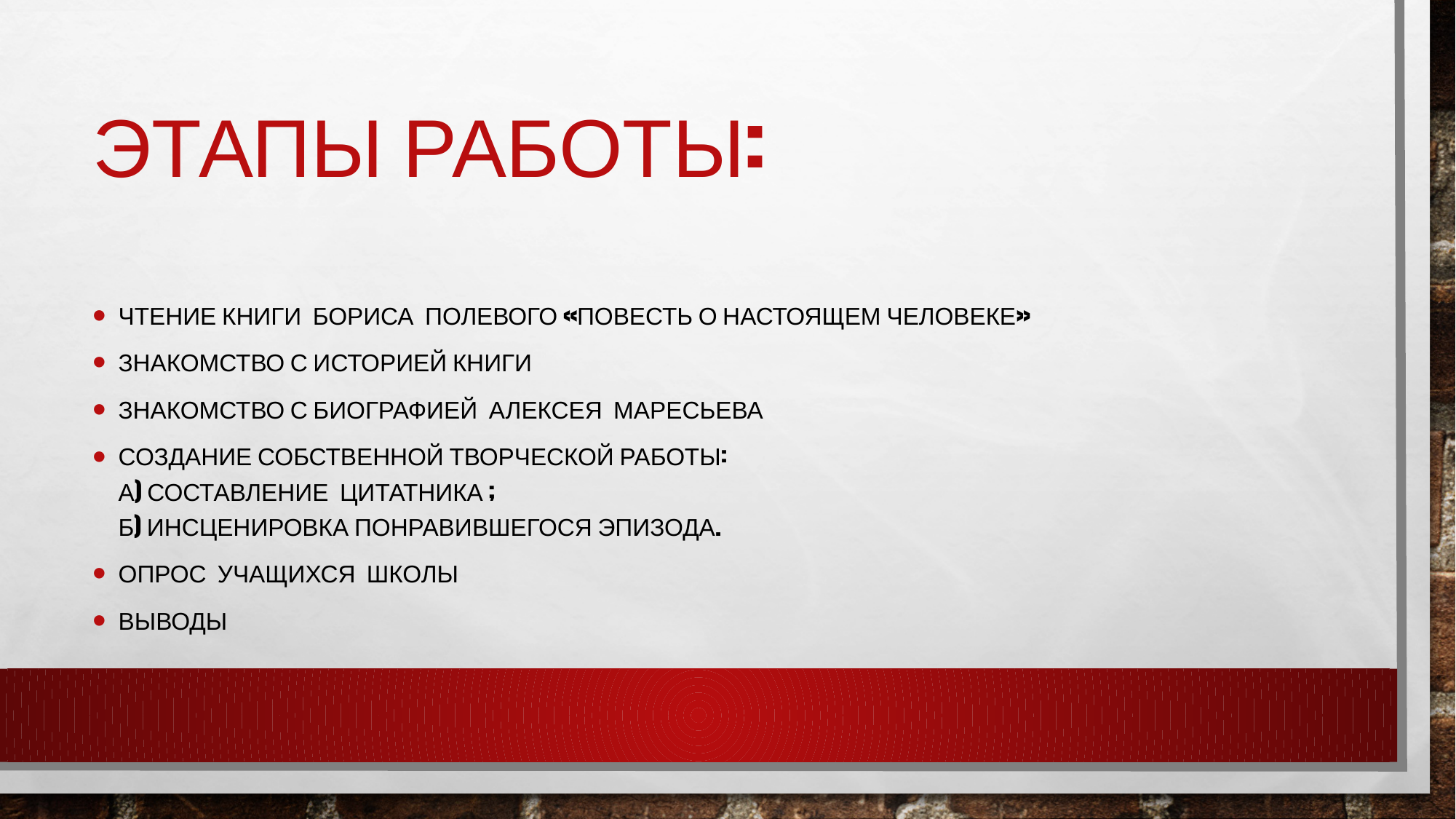

# Этапы работы:

Чтение книги  Бориса  Полевого «повесть о настоящем человеке»
Знакомство с историей книги
Знакомство с биографией  Алексея  маресьева
Создание собственной творческой работы:
а) составление  цитатника ;
б) инсценировка понравившегося эпизода.
Опрос  учащихся  школы
выводы